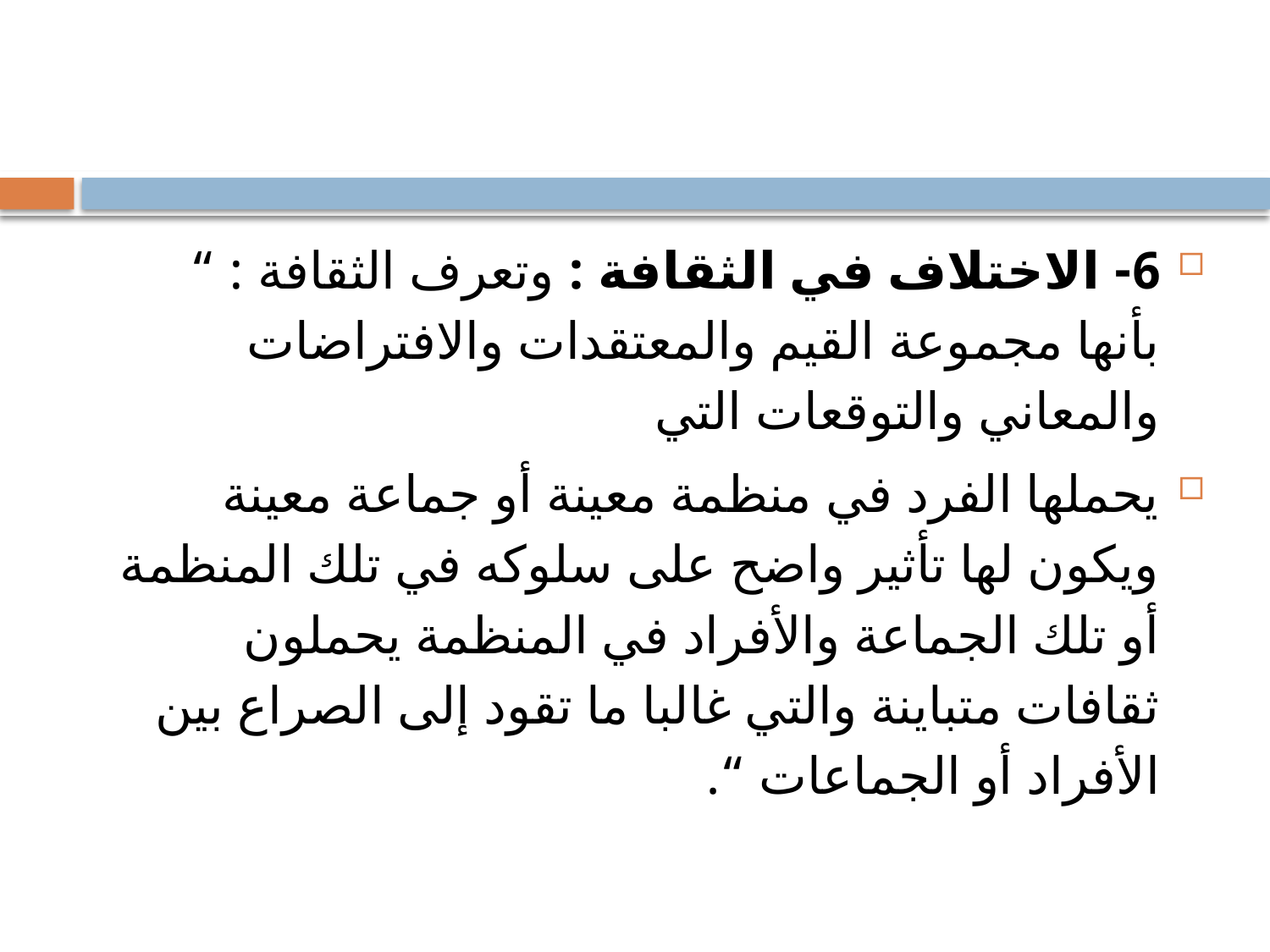

6- الاختلاف في الثقافة : وتعرف الثقافة : “ بأنها مجموعة القيم والمعتقدات والافتراضات والمعاني والتوقعات التي
يحملها الفرد في منظمة معينة أو جماعة معينة ويكون لها تأثير واضح على سلوكه في تلك المنظمة أو تلك الجماعة والأفراد في المنظمة يحملون ثقافات متباينة والتي غالبا ما تقود إلى الصراع بين الأفراد أو الجماعات “.